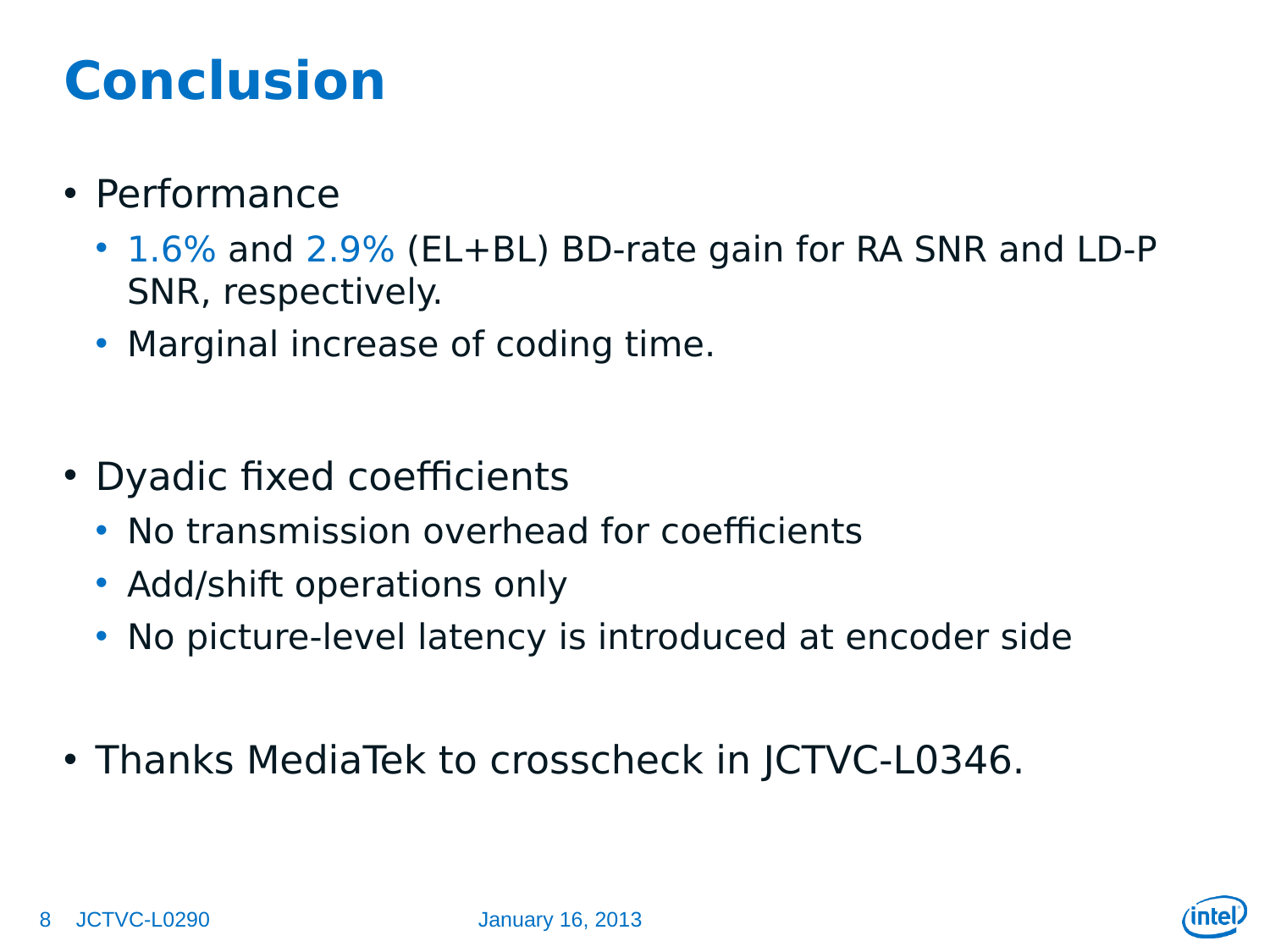

# Conclusion
Performance
1.6% and 2.9% (EL+BL) BD-rate gain for RA SNR and LD-P SNR, respectively.
Marginal increase of coding time.

Dyadic fixed coefficients
No transmission overhead for coefficients
Add/shift operations only
No picture-level latency is introduced at encoder side

Thanks MediaTek to crosscheck in JCTVC-L0346.
8
JCTVC-L0290
January 16, 2013